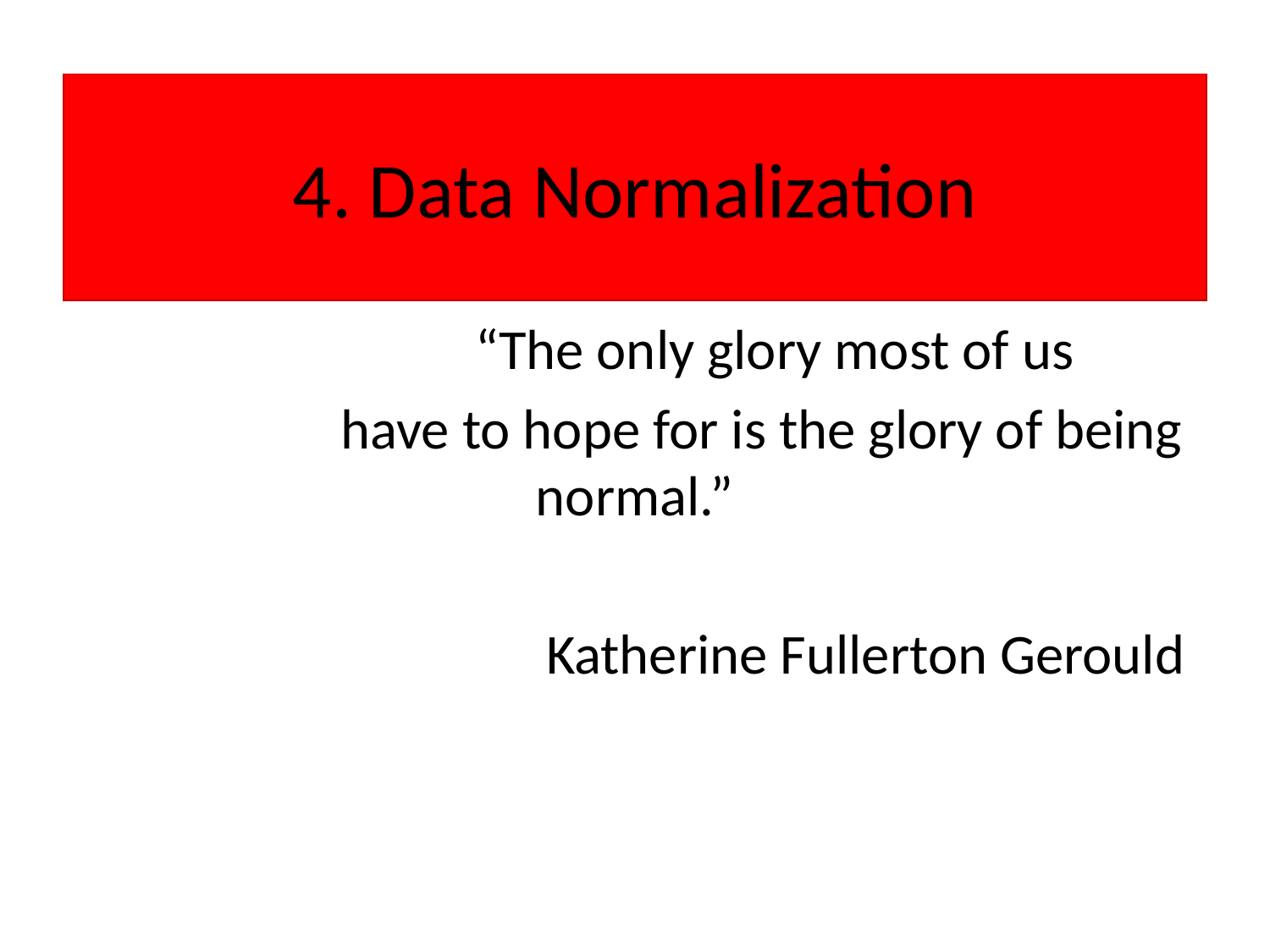

# 4. Data Normalization
		  “The only glory most of us
		have to hope for is the glory of being normal.”

			       Katherine Fullerton Gerould